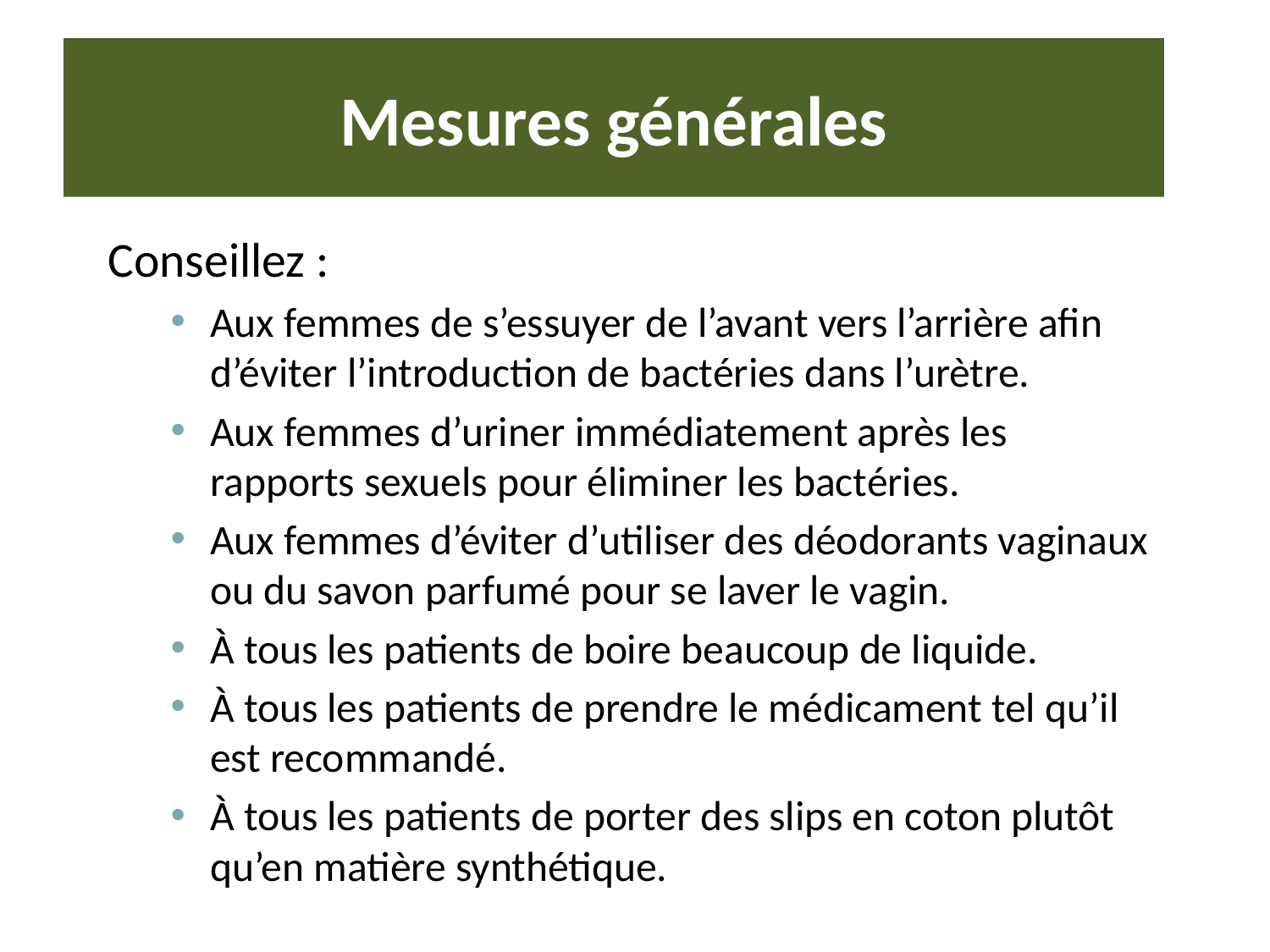

# Mesures générales
Conseillez :
Aux femmes de s’essuyer de l’avant vers l’arrière afin d’éviter l’introduction de bactéries dans l’urètre.
Aux femmes d’uriner immédiatement après les rapports sexuels pour éliminer les bactéries.
Aux femmes d’éviter d’utiliser des déodorants vaginaux ou du savon parfumé pour se laver le vagin.
À tous les patients de boire beaucoup de liquide.
À tous les patients de prendre le médicament tel qu’il est recommandé.
À tous les patients de porter des slips en coton plutôt qu’en matière synthétique.